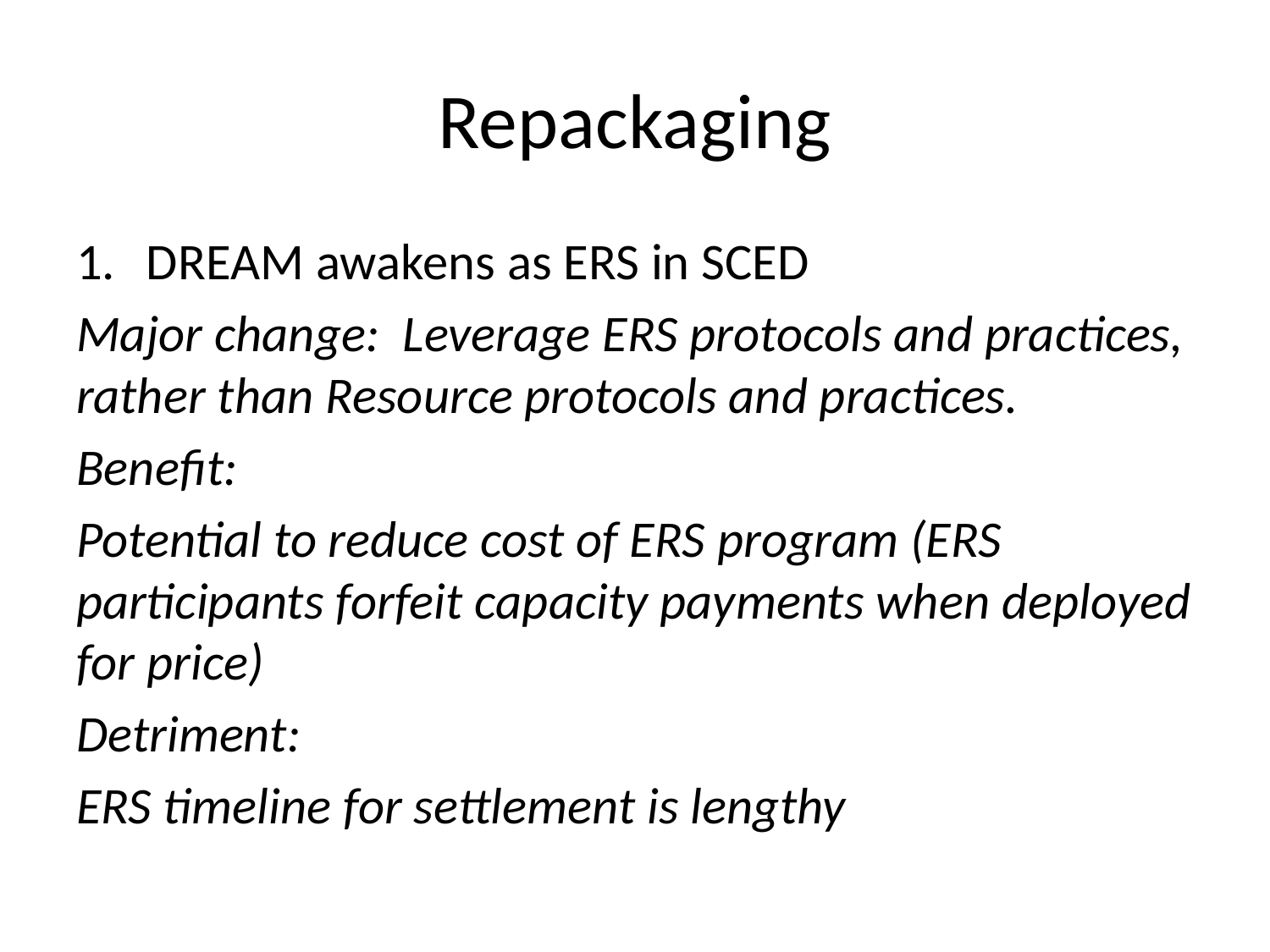

# Repackaging
DREAM awakens as ERS in SCED
Major change:  Leverage ERS protocols and practices, rather than Resource protocols and practices.
Benefit:
Potential to reduce cost of ERS program (ERS participants forfeit capacity payments when deployed for price)
Detriment:
ERS timeline for settlement is lengthy